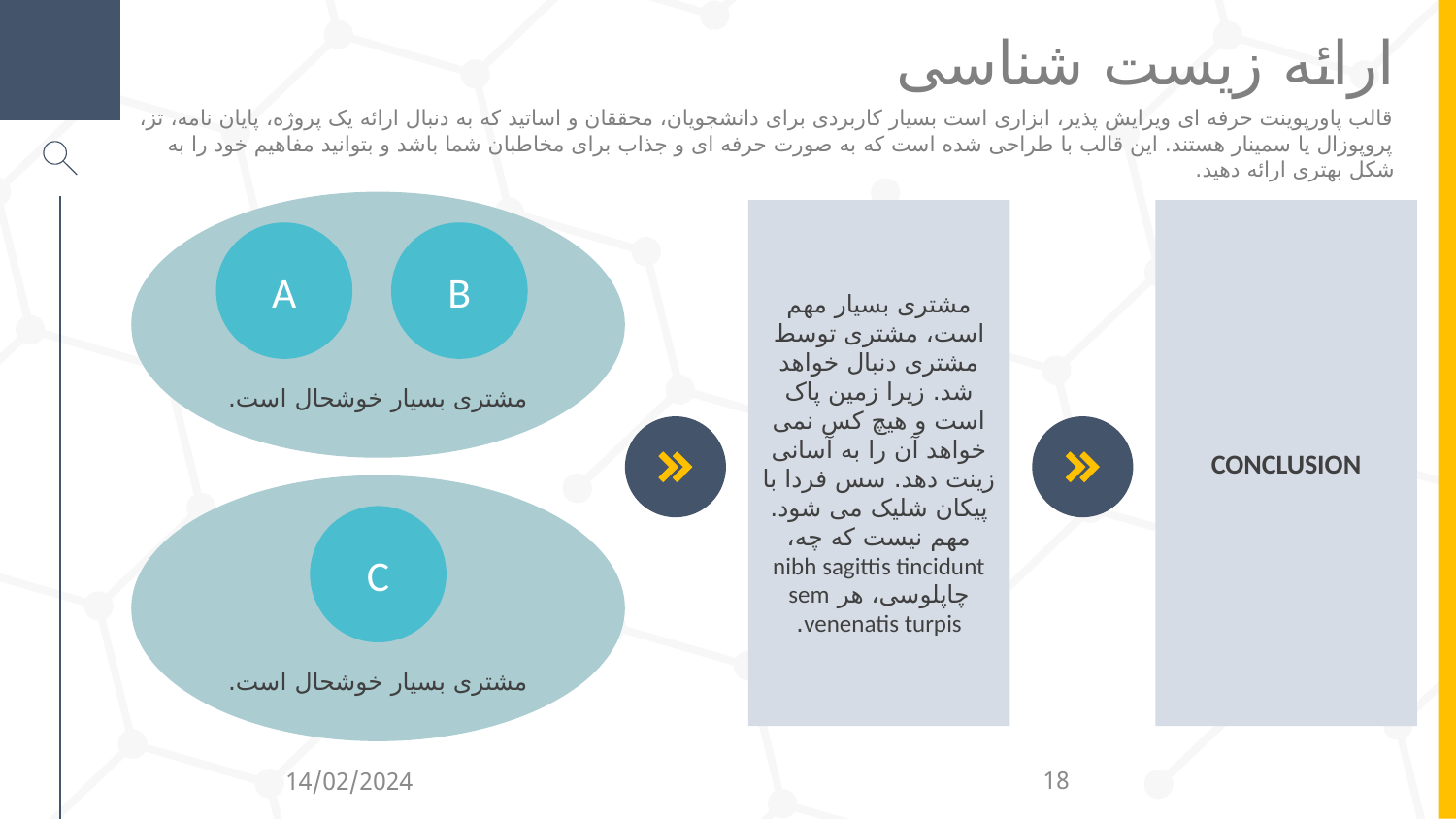

ارائه زیست شناسی
قالب پاورپوینت حرفه ای ویرایش پذیر، ابزاری است بسیار کاربردی برای دانشجویان، محققان و اساتید که به دنبال ارائه یک پروژه، پایان نامه، تز، پروپوزال یا سمینار هستند. این قالب با طراحی شده است که به صورت حرفه ای و جذاب برای مخاطبان شما باشد و بتوانید مفاهیم خود را به شکل بهتری ارائه دهید.
مشتری بسیار خوشحال است.
مشتری بسیار مهم است، مشتری توسط مشتری دنبال خواهد شد. زیرا زمین پاک است و هیچ کس نمی خواهد آن را به آسانی زینت دهد. سس فردا با پیکان شلیک می شود. مهم نیست که چه، nibh sagittis tincidunt چاپلوسی، هر sem venenatis turpis.
CONCLUSION
A
B

مشتری بسیار خوشحال است.
C
14/02/2024
18